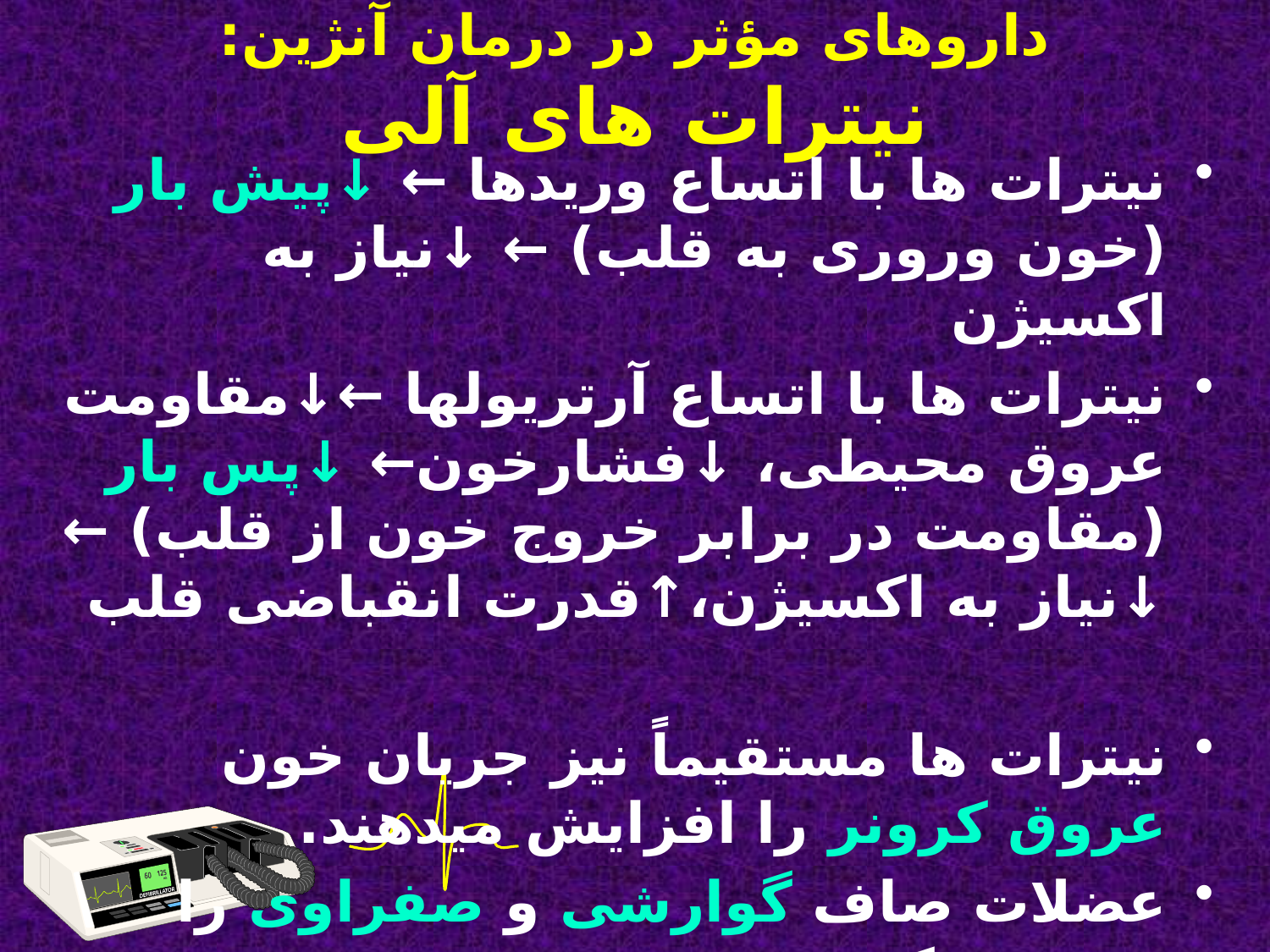

# داروهای مؤثر در درمان آنژین: نیترات های آلی
نیترات ها با اتساع وریدها ← ↓پیش بار (خون وروری به قلب) ← ↓نیاز به اکسیژن
نیترات ها با اتساع آرتریولها ←↓مقاومت عروق محیطی، ↓فشارخون← ↓پس بار (مقاومت در برابر خروج خون از قلب) ← ↓نیاز به اکسیژن،↑قدرت انقباضی قلب

نیترات ها مستقیماً نیز جریان خون عروق کرونر را افزایش میدهند.
عضلات صاف گوارشی و صفراوی را متسع میکنند.